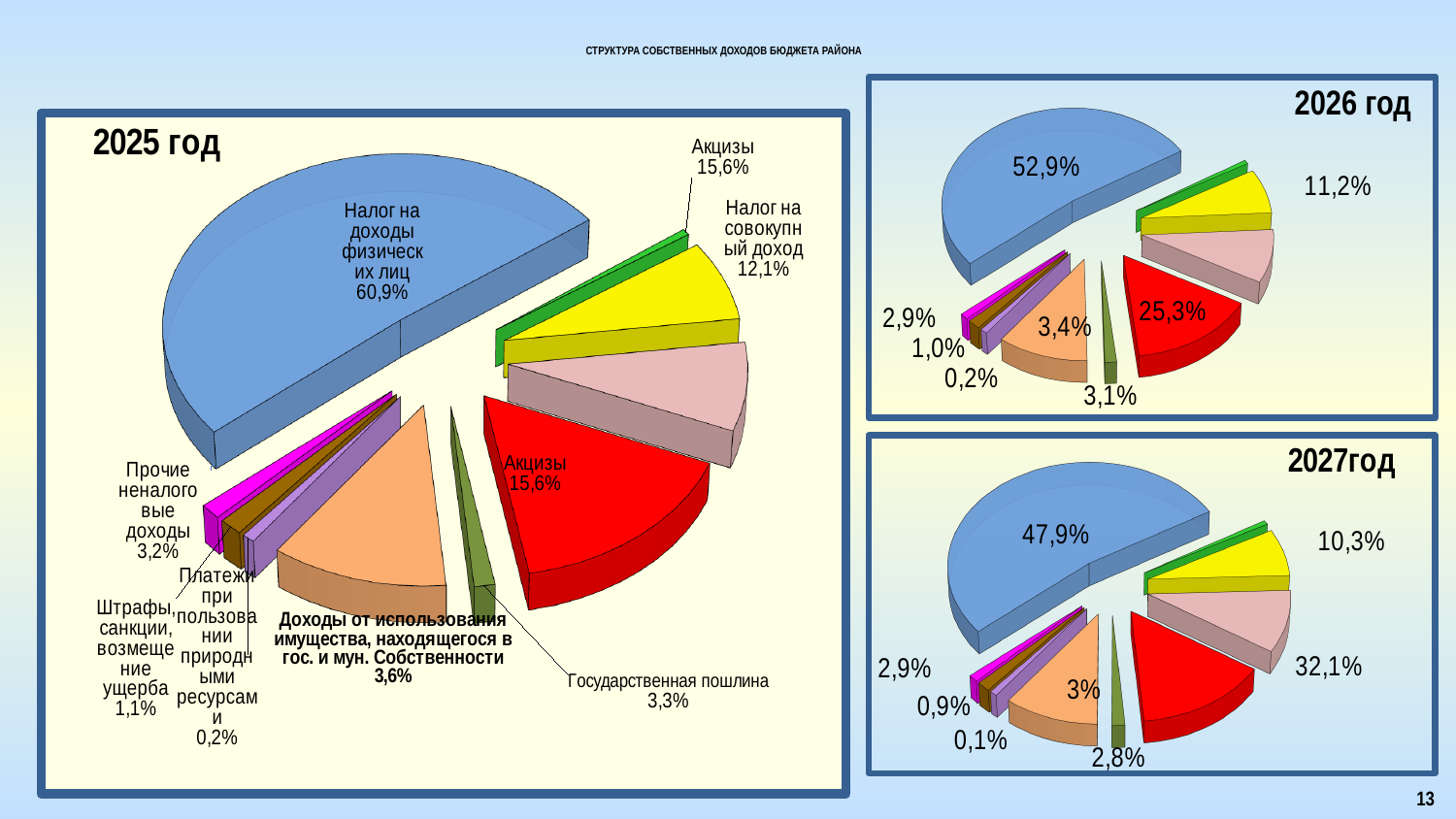

СТРУКТУРА СОБСТВЕННЫХ ДОХОДОВ БЮДЖЕТА РАЙОНА

[unsupported chart]

2026 год

[unsupported chart]

[unsupported chart]

[unsupported chart]

[unsupported chart]

13